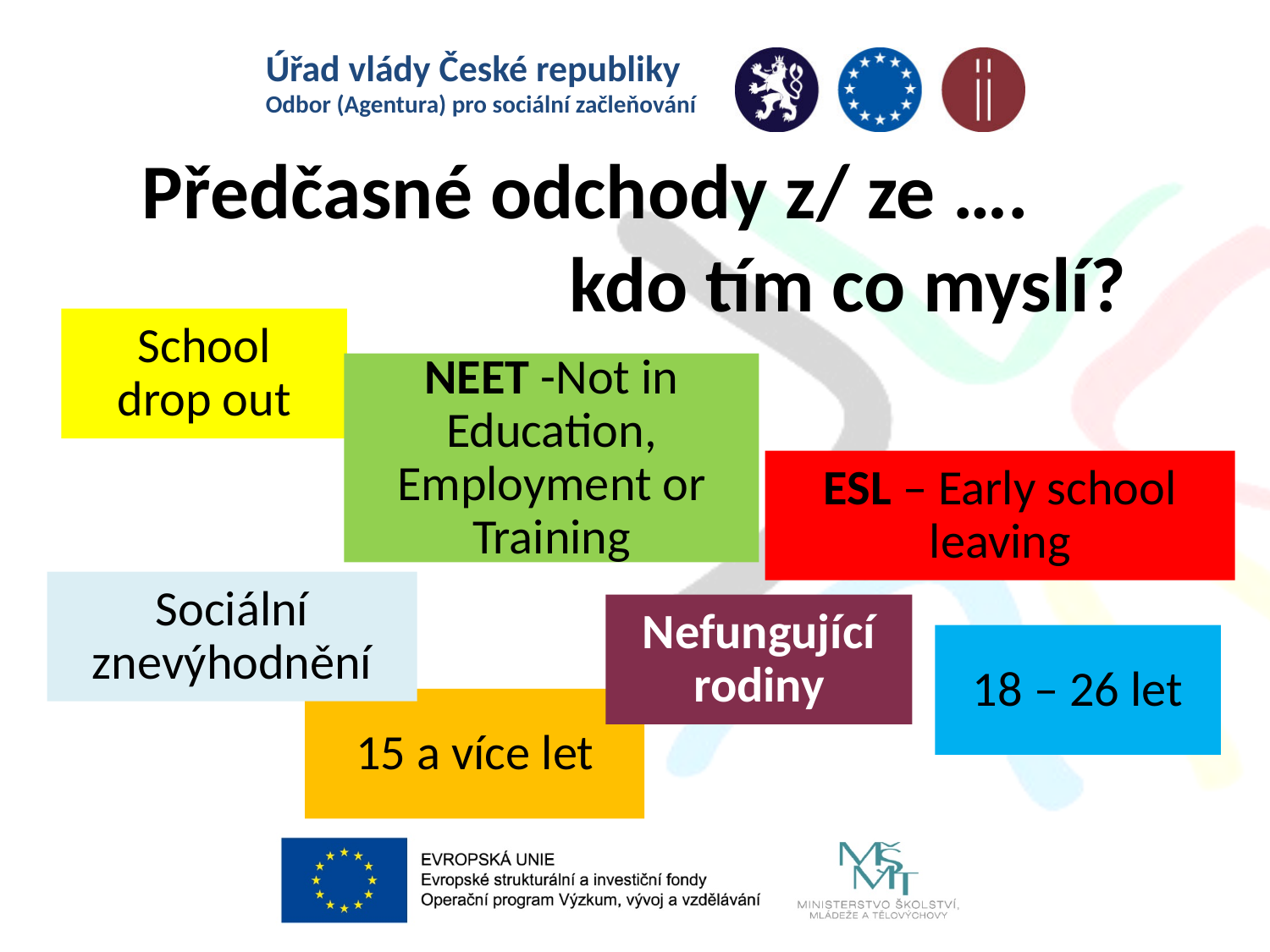

Předčasné odchody z/ ze ….
                             kdo tím co myslí?
School drop out
NEET -Not in Education, Employment or Training
ESL – Early school leaving
Sociální znevýhodnění
Nefungující rodiny
18 – 26 let
15 a více let